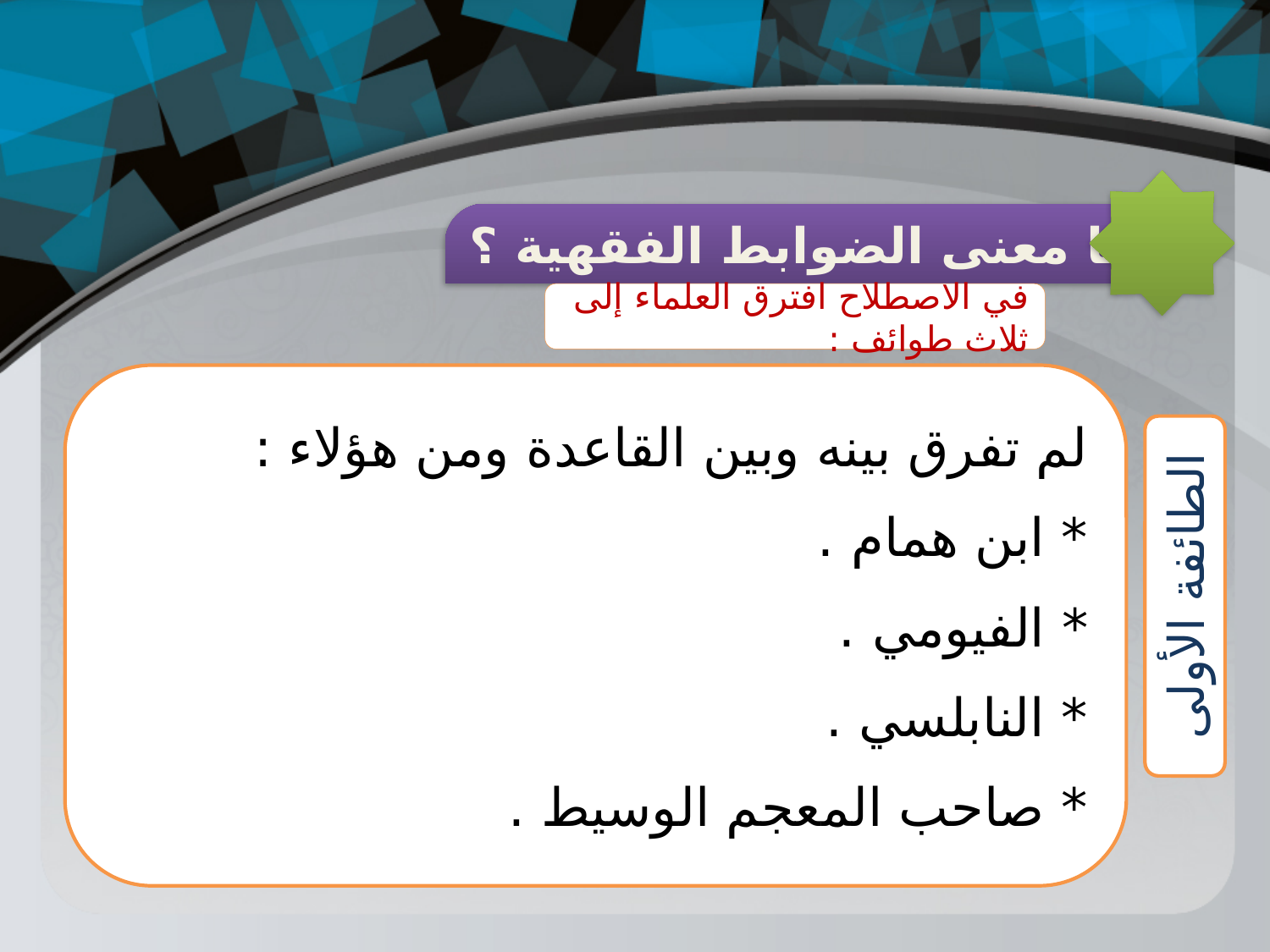

ما معنى الضوابط الفقهية ؟
في الاصطلاح افترق العلماء إلى ثلاث طوائف :
لم تفرق بينه وبين القاعدة ومن هؤلاء :
* ابن همام .
* الفيومي .
* النابلسي .
* صاحب المعجم الوسيط .
الطائفة الأولى